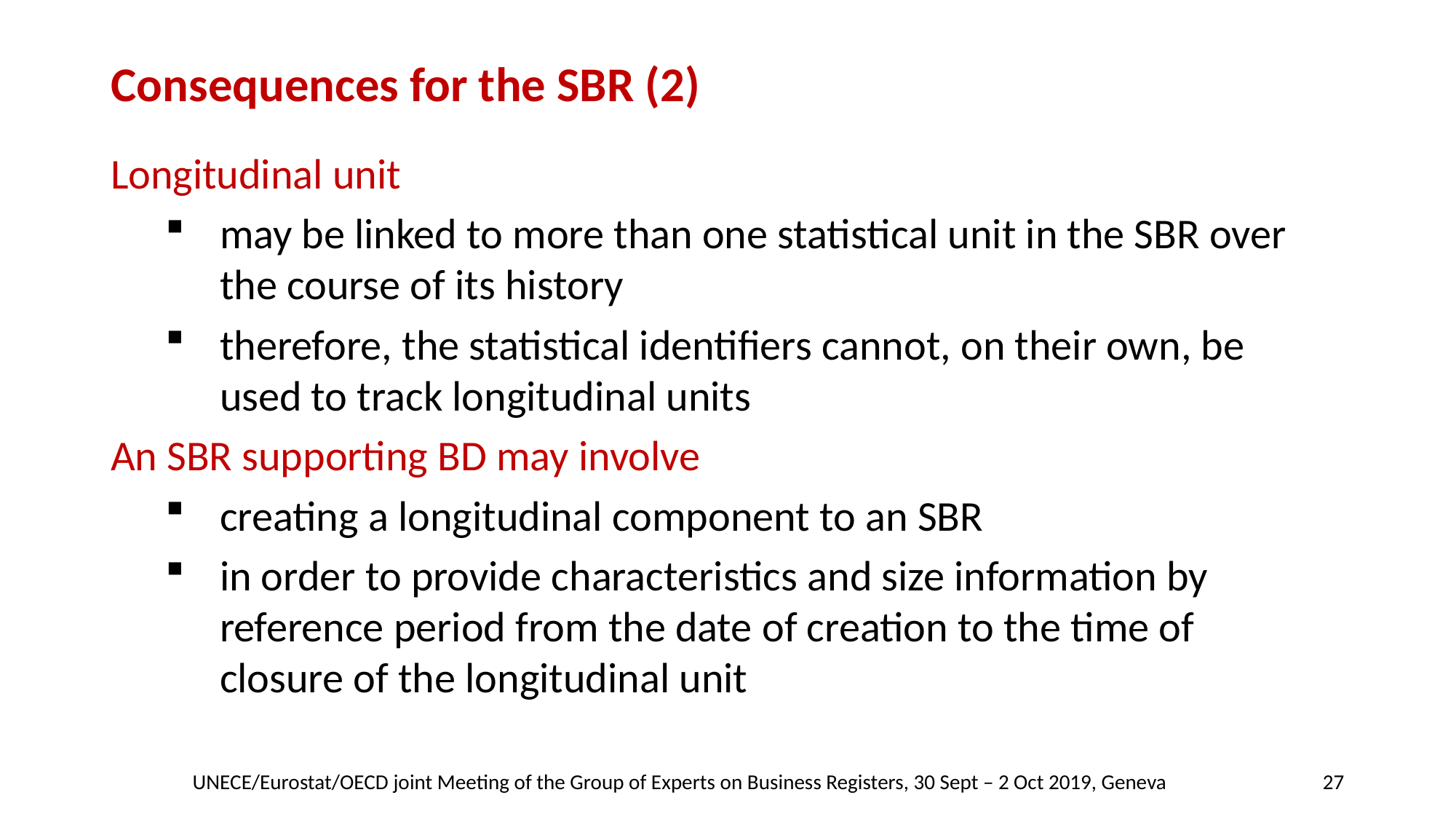

# Consequences for the SBR (2)
Longitudinal unit
may be linked to more than one statistical unit in the SBR over the course of its history
therefore, the statistical identifiers cannot, on their own, be used to track longitudinal units
An SBR supporting BD may involve
creating a longitudinal component to an SBR
in order to provide characteristics and size information by reference period from the date of creation to the time of closure of the longitudinal unit
UNECE/Eurostat/OECD joint Meeting of the Group of Experts on Business Registers, 30 Sept – 2 Oct 2019, Geneva
27